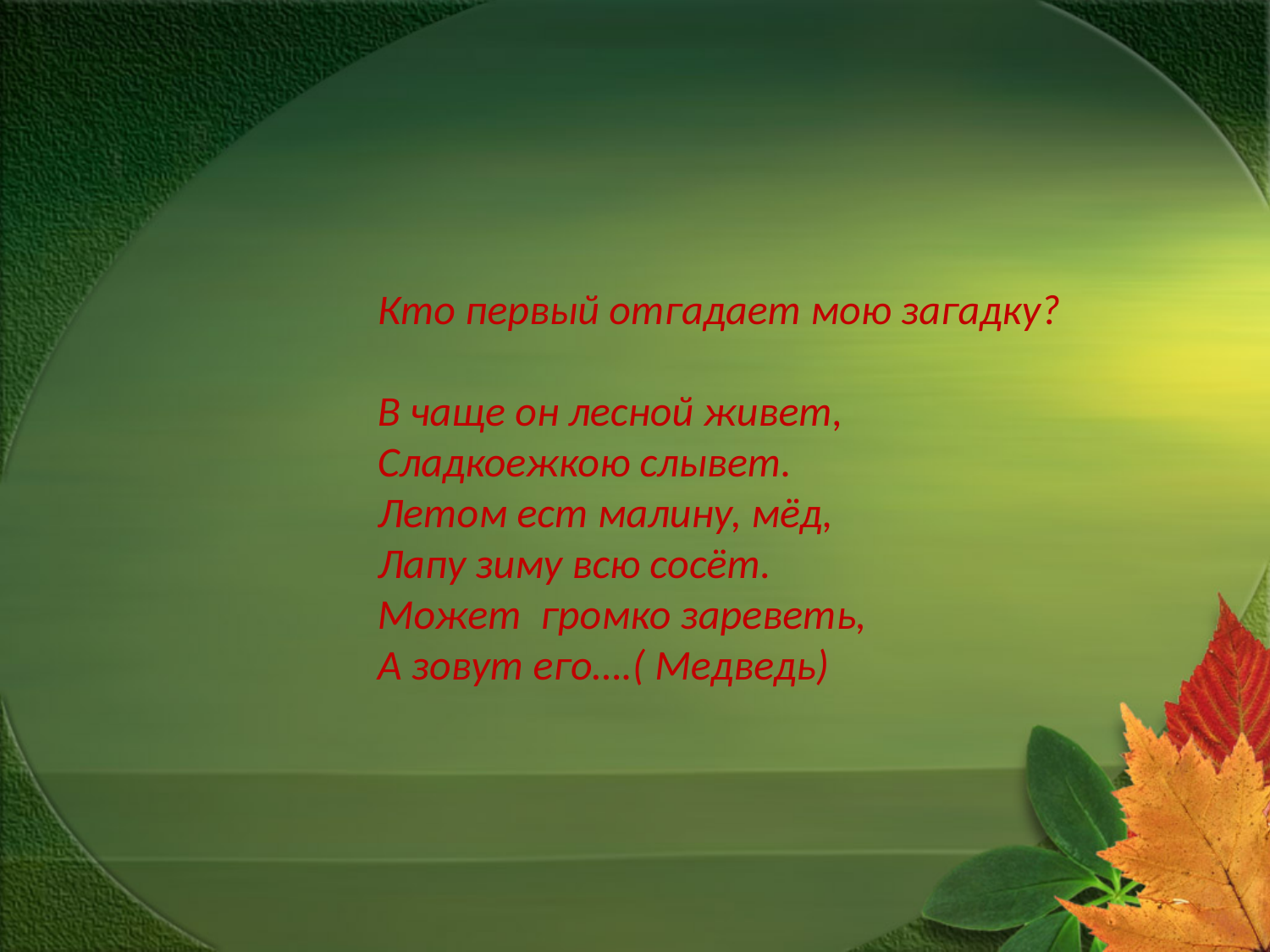

Кто первый отгадает мою загадку?

В чаще он лесной живет,
Сладкоежкою слывет.
Летом ест малину, мёд,
Лапу зиму всю сосёт.
Может  громко зареветь,
А зовут его….( Медведь)